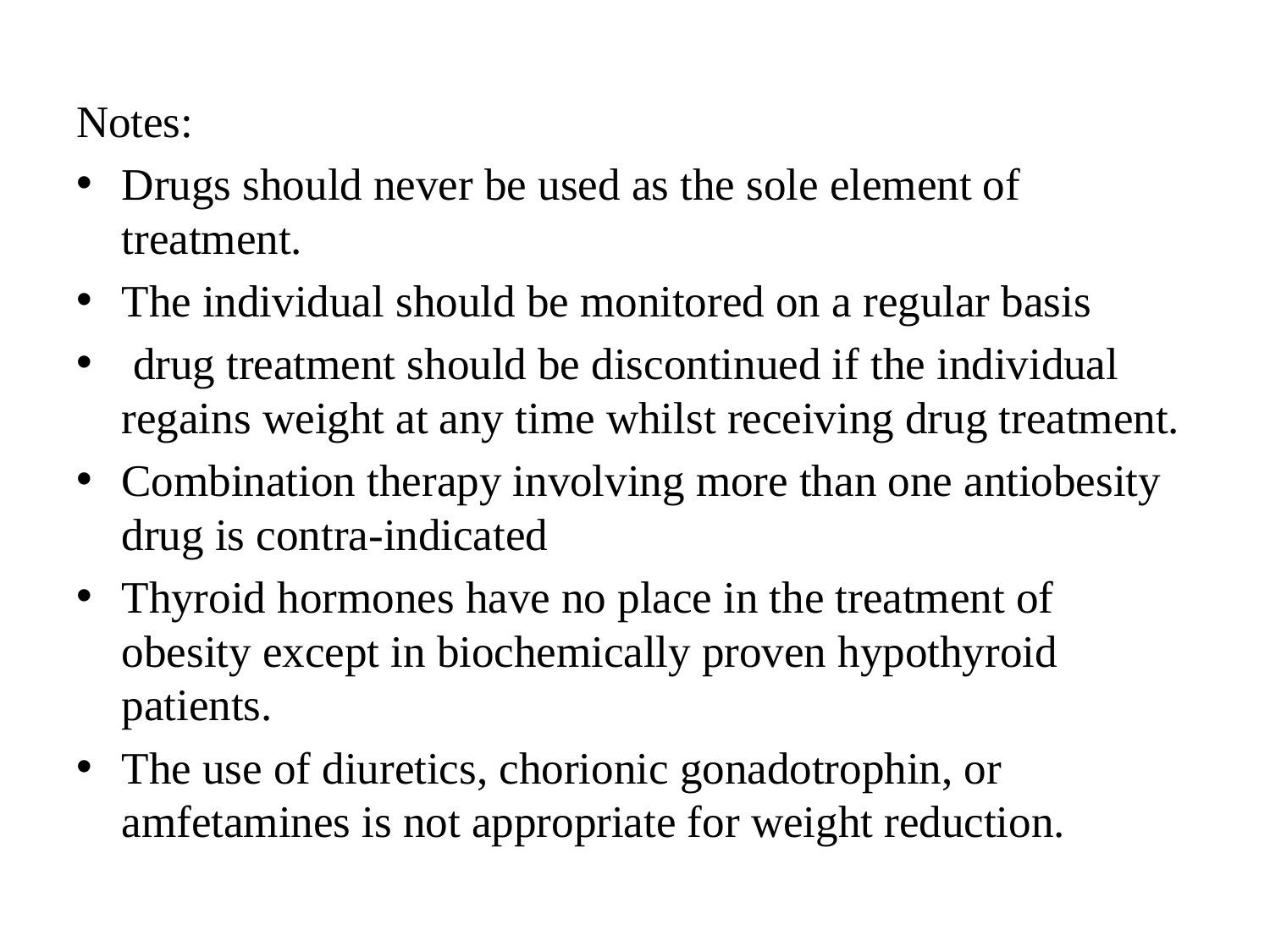

Notes:
Drugs should never be used as the sole element of treatment.
The individual should be monitored on a regular basis
 drug treatment should be discontinued if the individual regains weight at any time whilst receiving drug treatment.
Combination therapy involving more than one antiobesity drug is contra-indicated
Thyroid hormones have no place in the treatment of obesity except in biochemically proven hypothyroid patients.
The use of diuretics, chorionic gonadotrophin, or amfetamines is not appropriate for weight reduction.